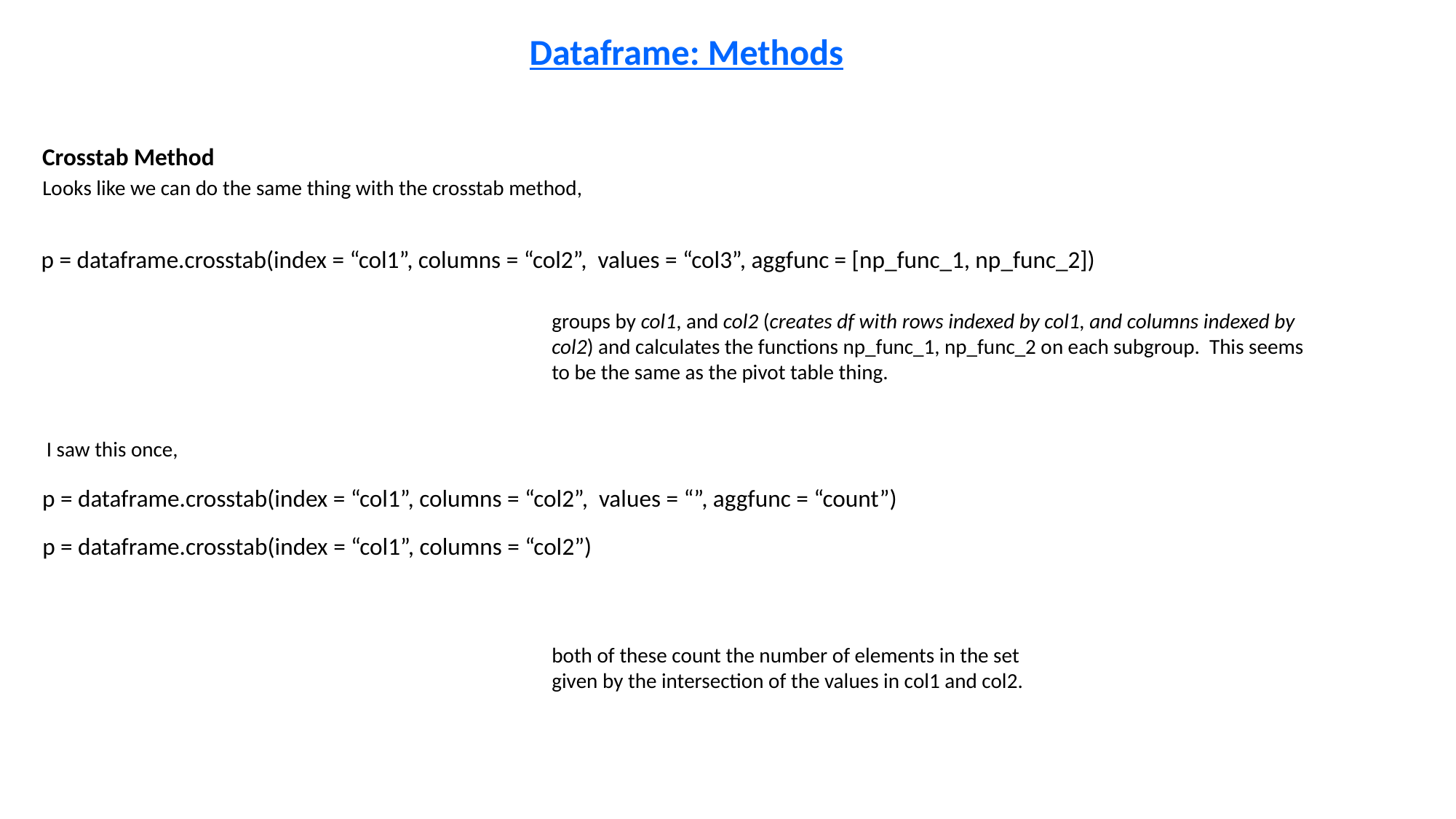

Dataframe: Methods
Crosstab Method
Looks like we can do the same thing with the crosstab method,
p = dataframe.crosstab(index = “col1”, columns = “col2”,  values = “col3”, aggfunc = [np_func_1, np_func_2])
groups by col1, and col2 (creates df with rows indexed by col1, and columns indexed by col2) and calculates the functions np_func_1, np_func_2 on each subgroup.  This seems to be the same as the pivot table thing.
I saw this once,
p = dataframe.crosstab(index = “col1”, columns = “col2”,  values = “”, aggfunc = “count”)
p = dataframe.crosstab(index = “col1”, columns = “col2”)
both of these count the number of elements in the set given by the intersection of the values in col1 and col2.